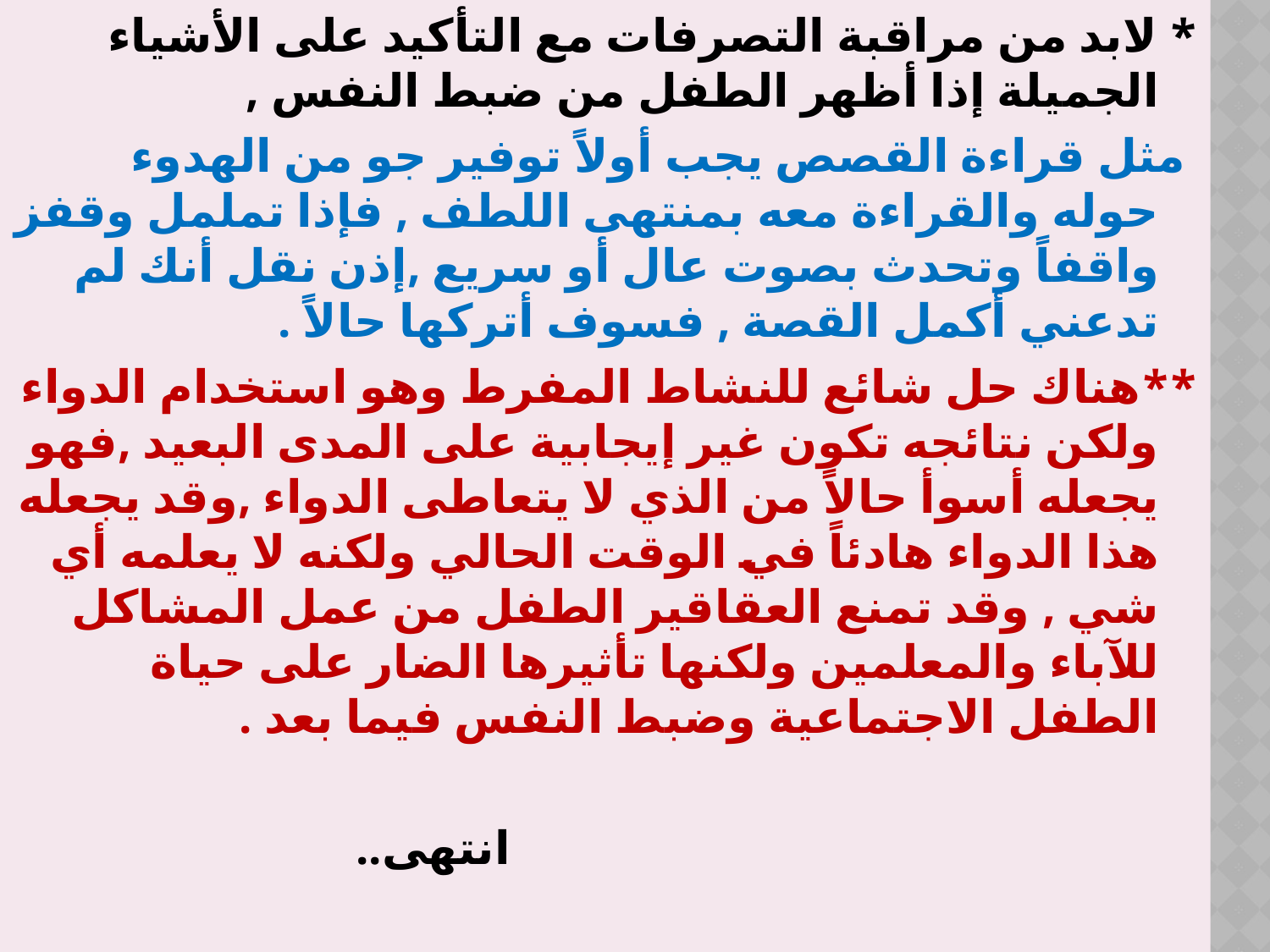

* لابد من مراقبة التصرفات مع التأكيد على الأشياء الجميلة إذا أظهر الطفل من ضبط النفس ,
 مثل قراءة القصص يجب أولاً توفير جو من الهدوء حوله والقراءة معه بمنتهى اللطف , فإذا تململ وقفز واقفاً وتحدث بصوت عال أو سريع ,إذن نقل أنك لم تدعني أكمل القصة , فسوف أتركها حالاً .
**هناك حل شائع للنشاط المفرط وهو استخدام الدواء ولكن نتائجه تكون غير إيجابية على المدى البعيد ,فهو يجعله أسوأ حالاً من الذي لا يتعاطى الدواء ,وقد يجعله هذا الدواء هادئاً في الوقت الحالي ولكنه لا يعلمه أي شي , وقد تمنع العقاقير الطفل من عمل المشاكل للآباء والمعلمين ولكنها تأثيرها الضار على حياة الطفل الاجتماعية وضبط النفس فيما بعد .

                                                          انتهى..